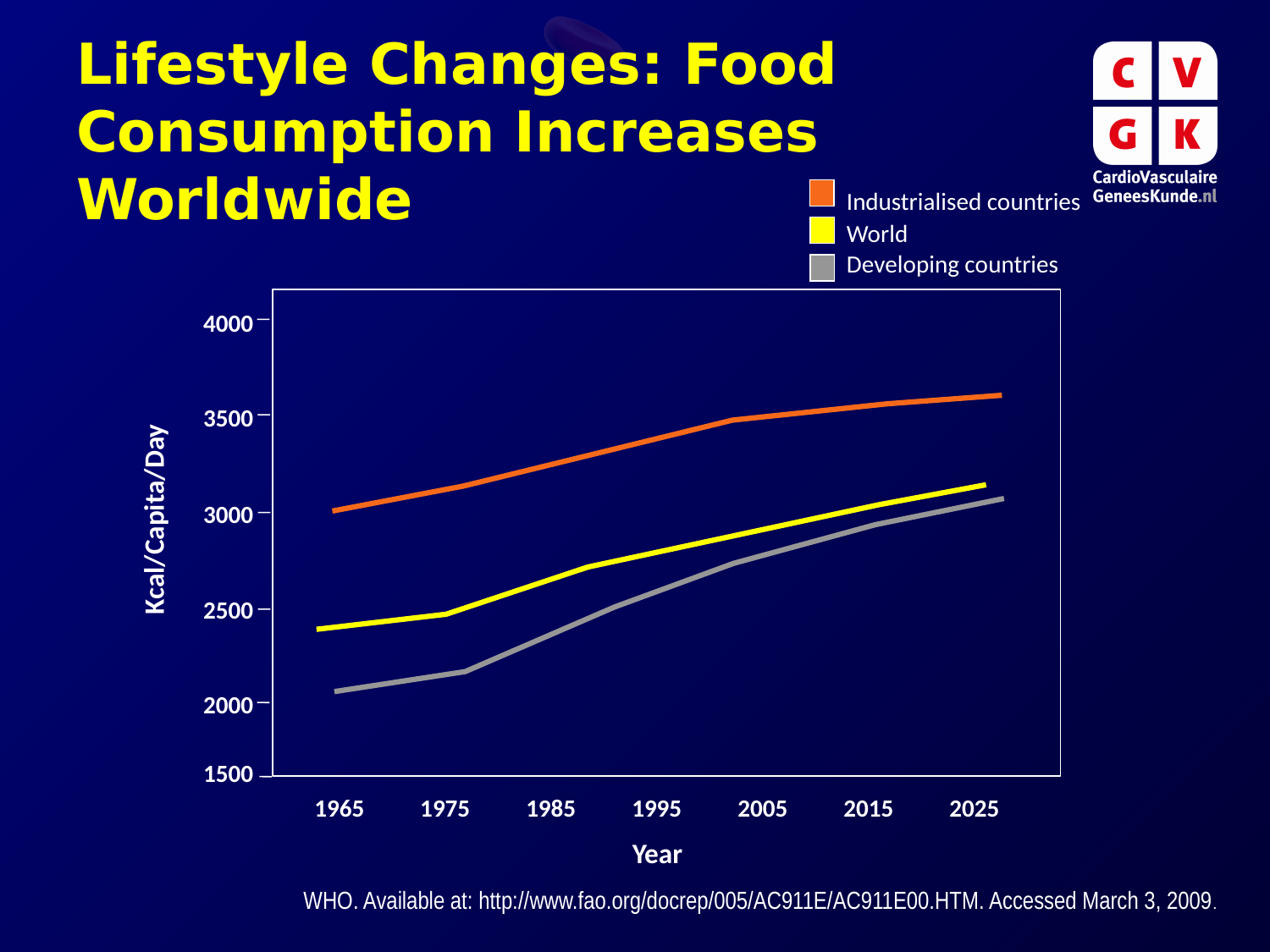

# Lifestyle Changes: Food Consumption Increases Worldwide

Industrialised countries
World
Developing countries

4000

3500

Kcal/Capita/Day
3000

2500

2000

1500

1965
1975
1985
1995
2005
2015
2025
Year
WHO. Available at: http://www.fao.org/docrep/005/AC911E/AC911E00.HTM. Accessed March 3, 2009.